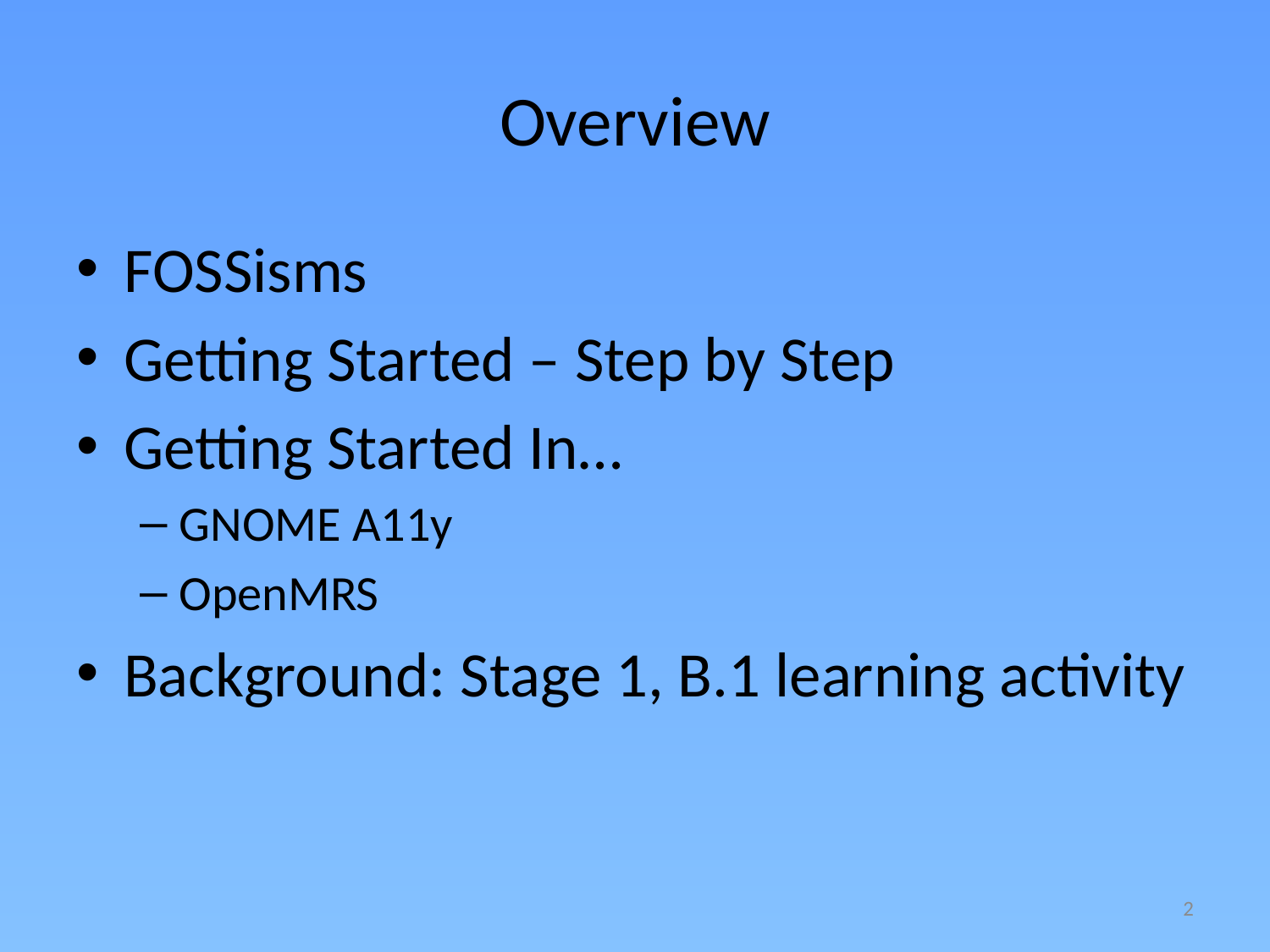

# Overview
FOSSisms
Getting Started – Step by Step
Getting Started In…
GNOME A11y
OpenMRS
Background: Stage 1, B.1 learning activity

2